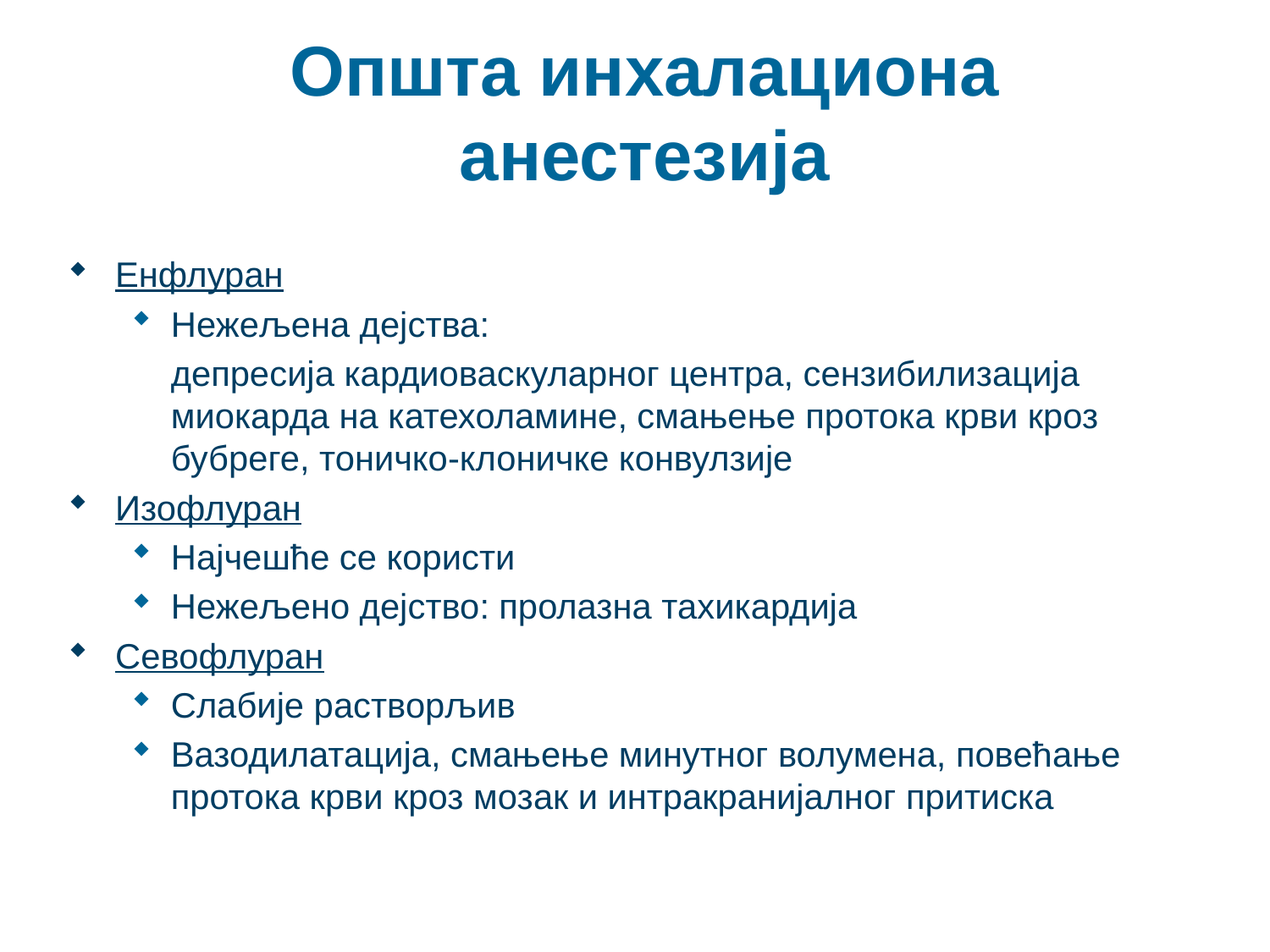

# Општа инхалациона анестезија
Енфлуран
Нежељена дејства:
	депресија кардиоваскуларног центра, сензибилизација миокарда на катехоламине, смањење протока крви кроз бубреге, тоничко-клоничке конвулзије
Изофлуран
Најчешће се користи
Нежељено дејство: пролазна тахикардија
Севофлуран
Слабије растворљив
Вазодилатација, смањење минутног волумена, повећање протока крви кроз мозак и интракранијалног притиска